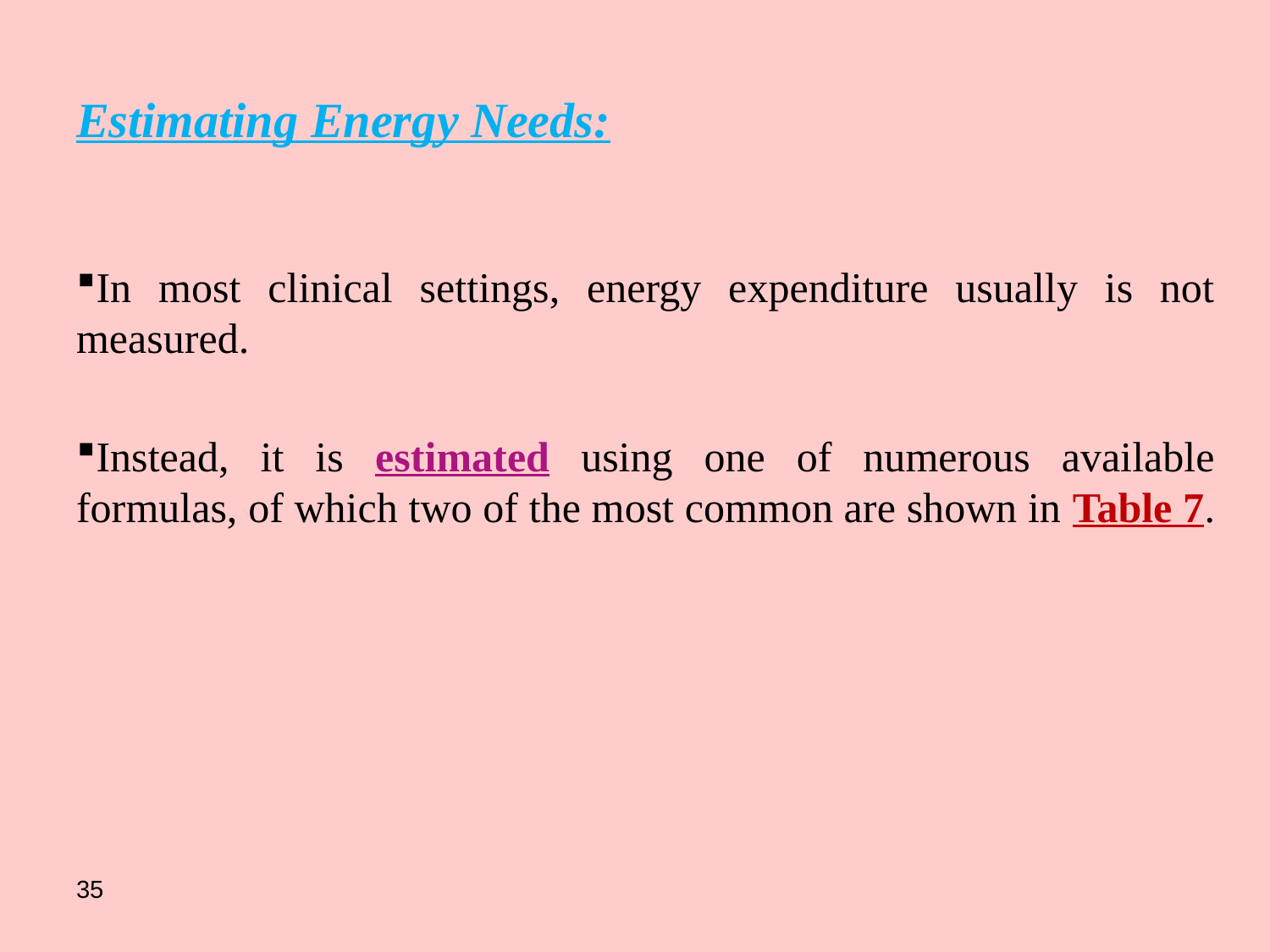

# Estimating Energy Needs:
In most clinical settings, energy expenditure usually is not measured.

Instead, it is estimated using one of numerous available formulas, of which two of the most common are shown in Table 7.
35